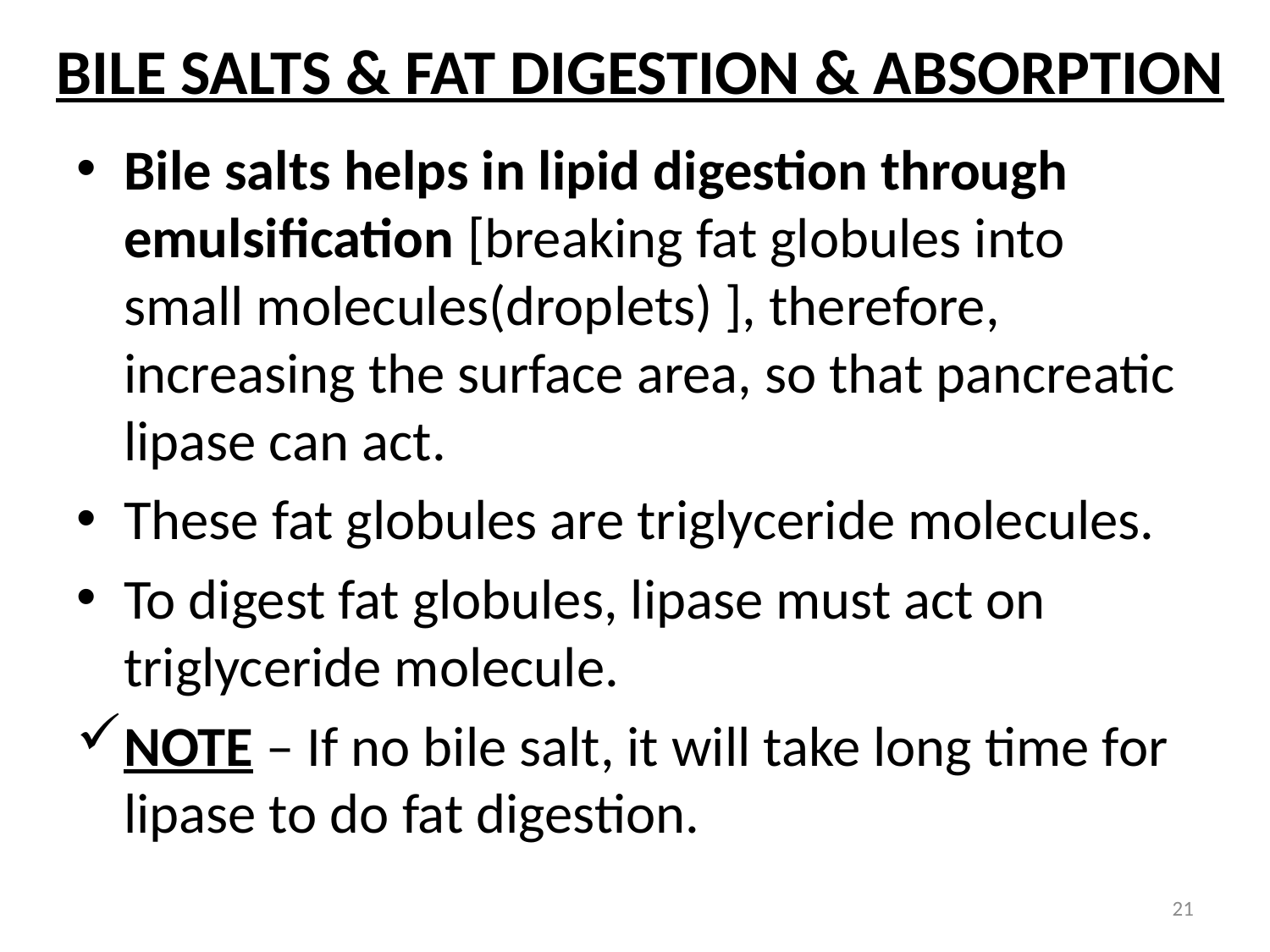

# BILE SALTS & FAT DIGESTION & ABSORPTION
Bile salts helps in lipid digestion through emulsification [breaking fat globules into small molecules(droplets) ], therefore, increasing the surface area, so that pancreatic lipase can act.
These fat globules are triglyceride molecules.
To digest fat globules, lipase must act on triglyceride molecule.
NOTE – If no bile salt, it will take long time for lipase to do fat digestion.

21